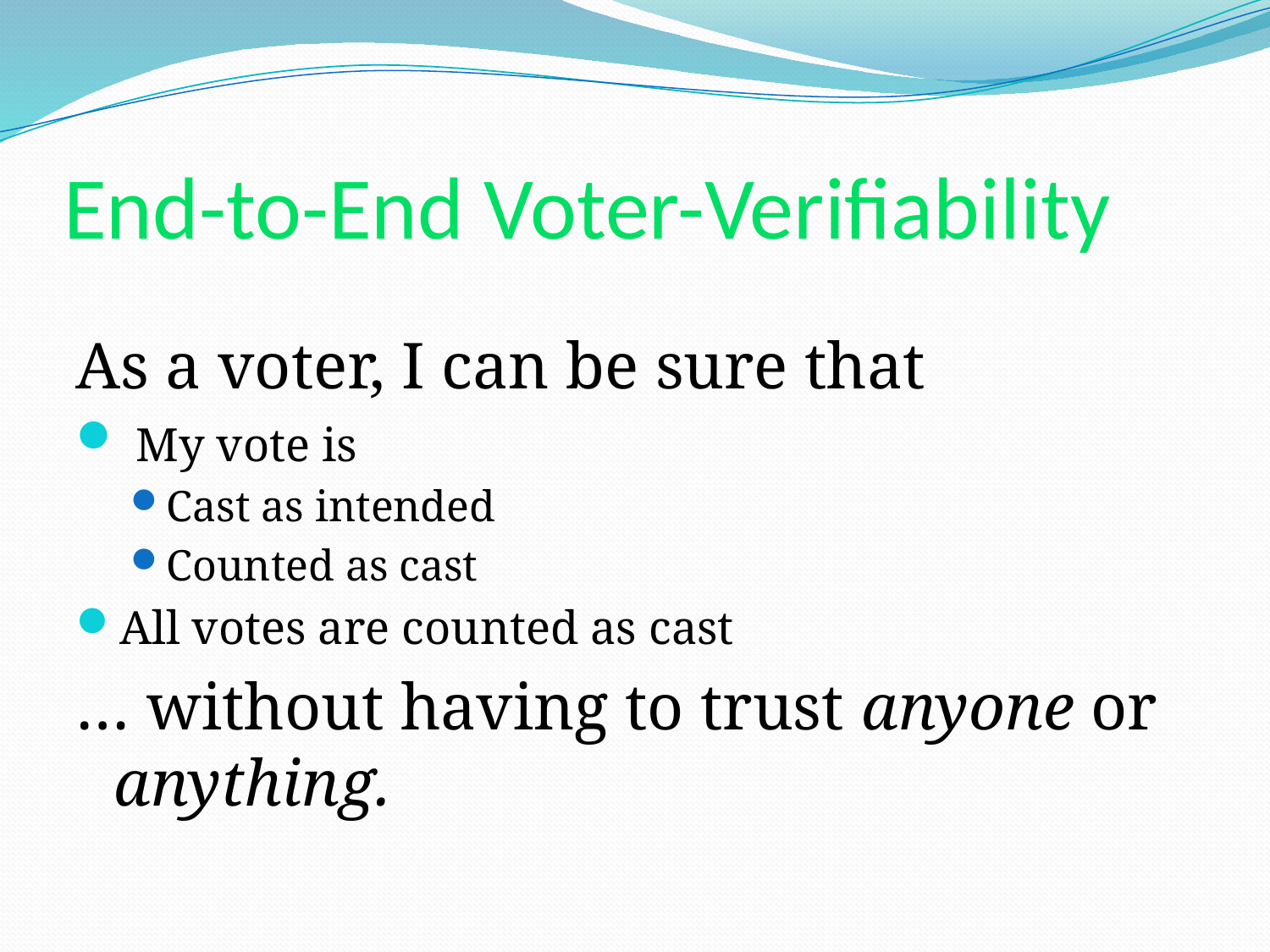

# End-to-End Voter-Verifiability

As a voter, I can be sure that
 My vote is
Cast as intended
Counted as cast
All votes are counted as cast
… without having to trust anyone or anything.